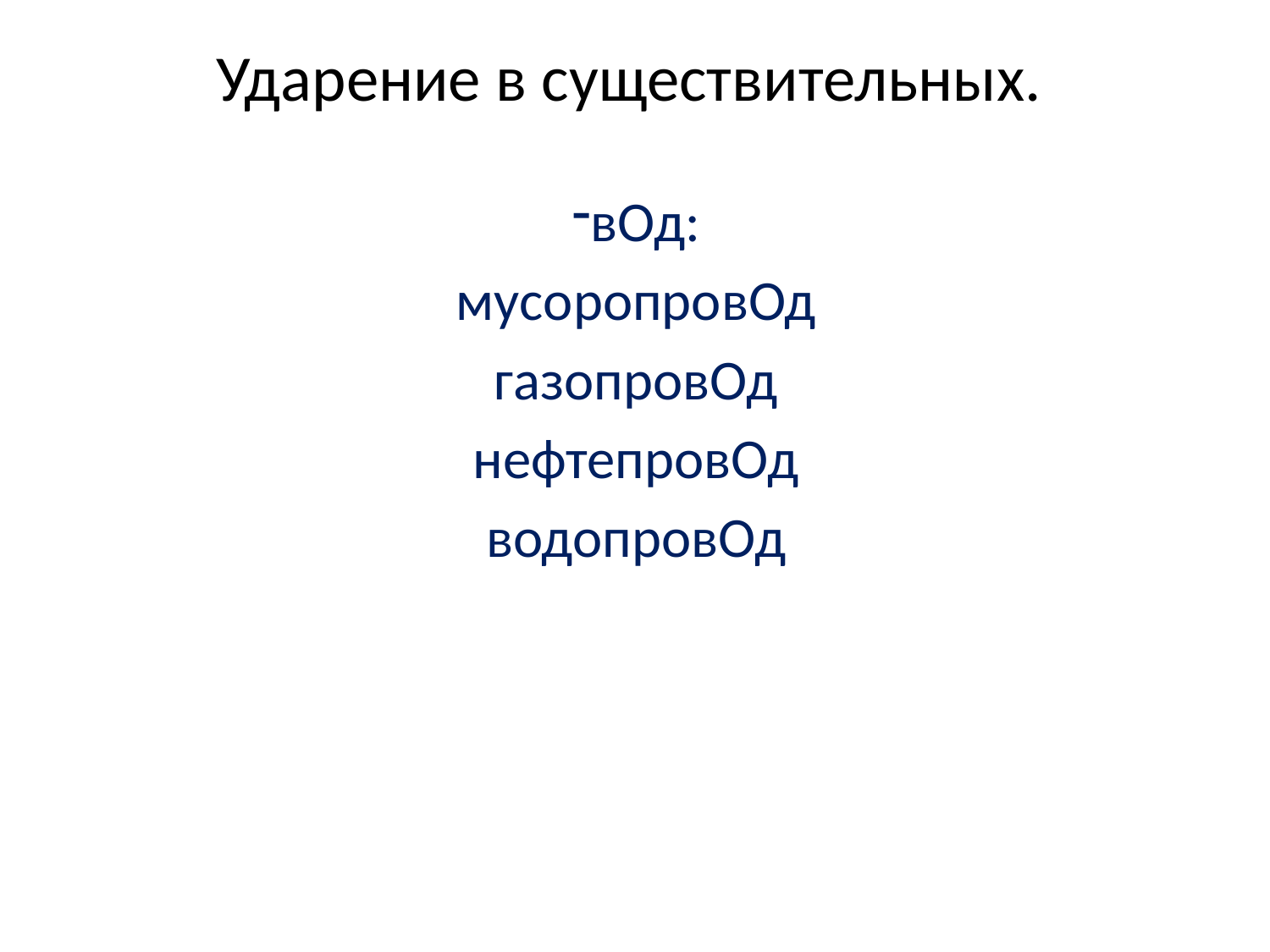

# Ударение в существительных.
вОд:
мусоропровОд
газопровОд
нефтепровОд
водопровОд